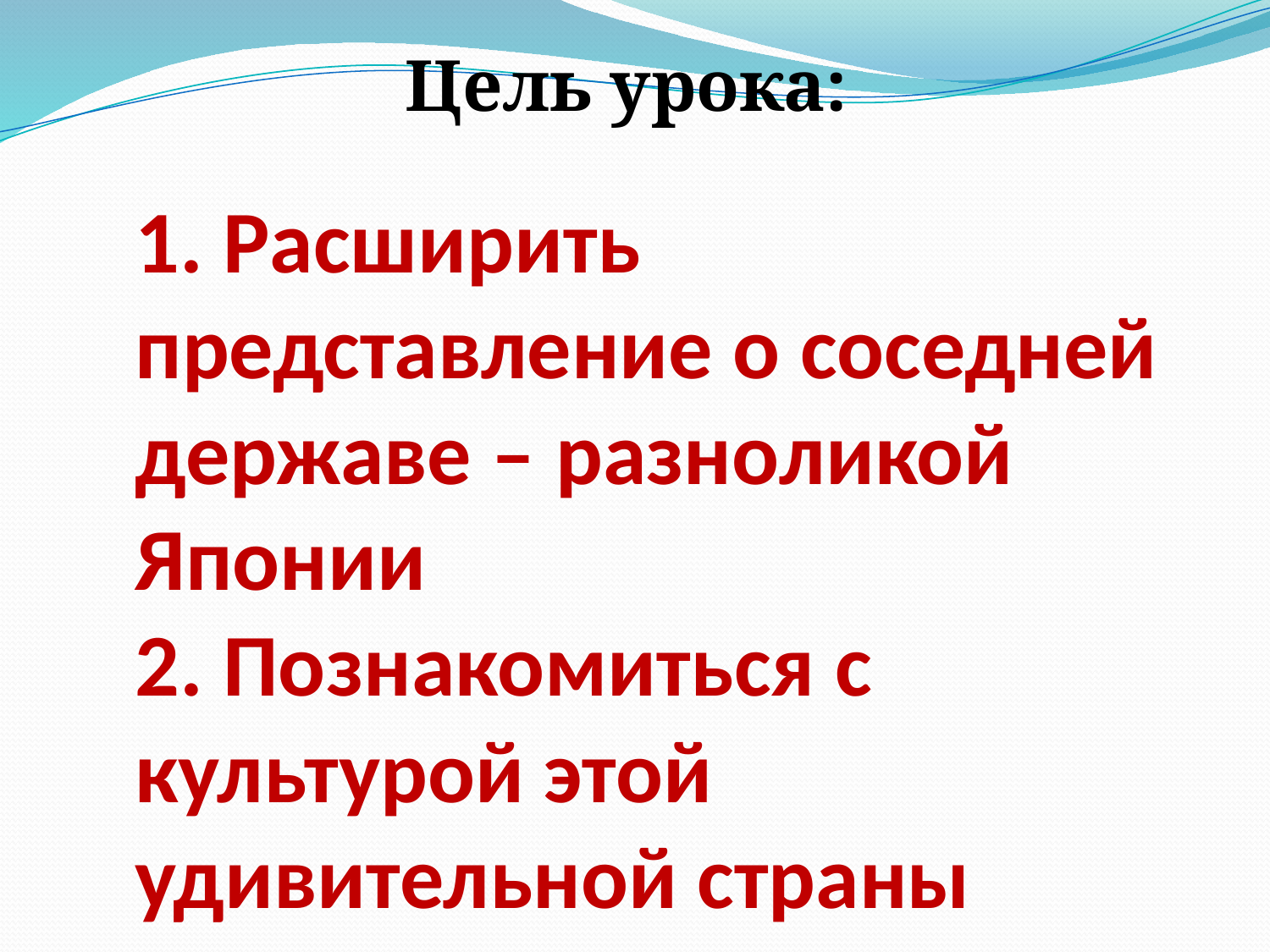

Цель урока:
# 1. Расширить представление о соседней державе – разноликой Японии 2. Познакомиться с культурой этой удивительной страны